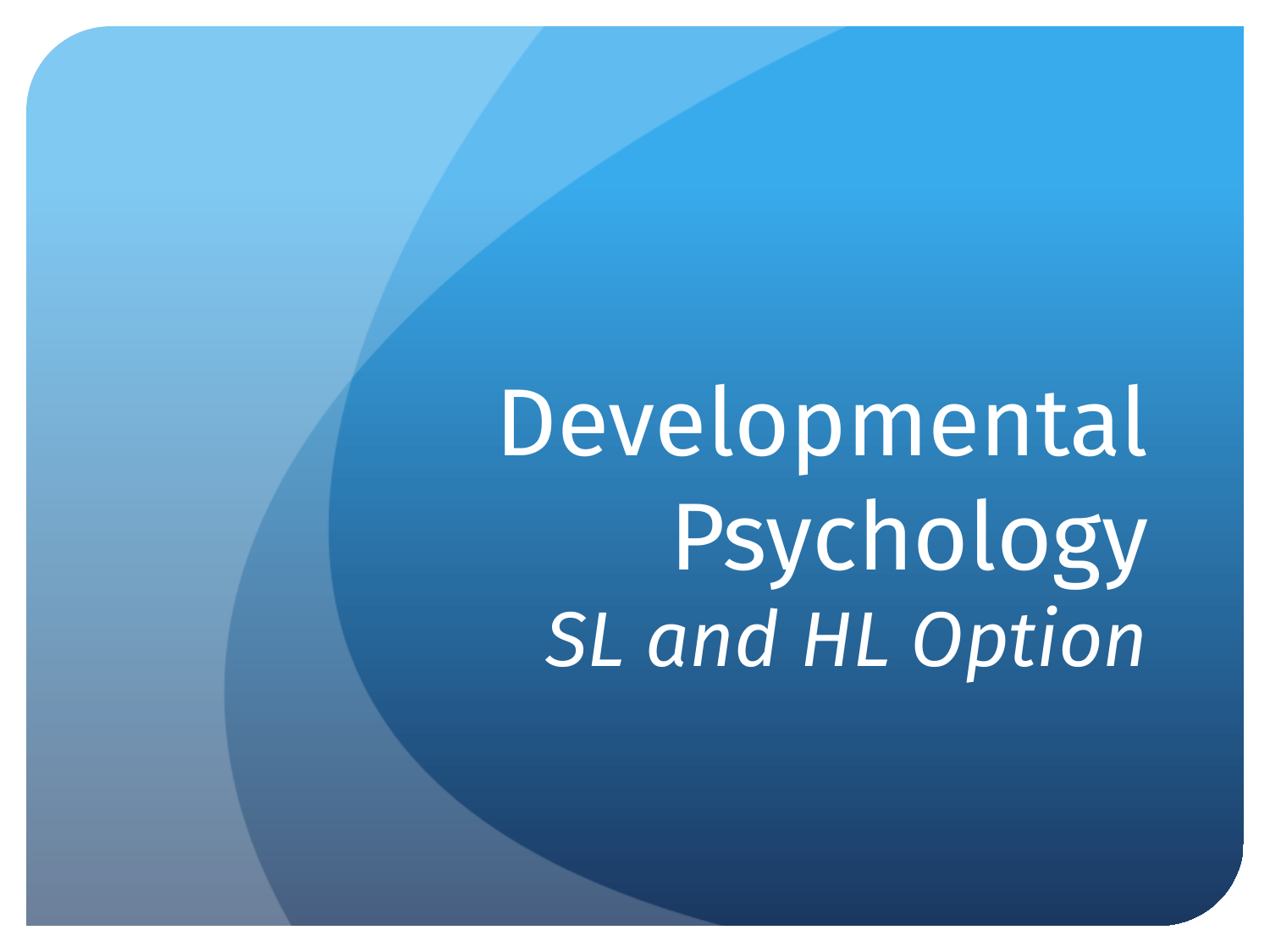

# Developmental Psychology SL and HL Option